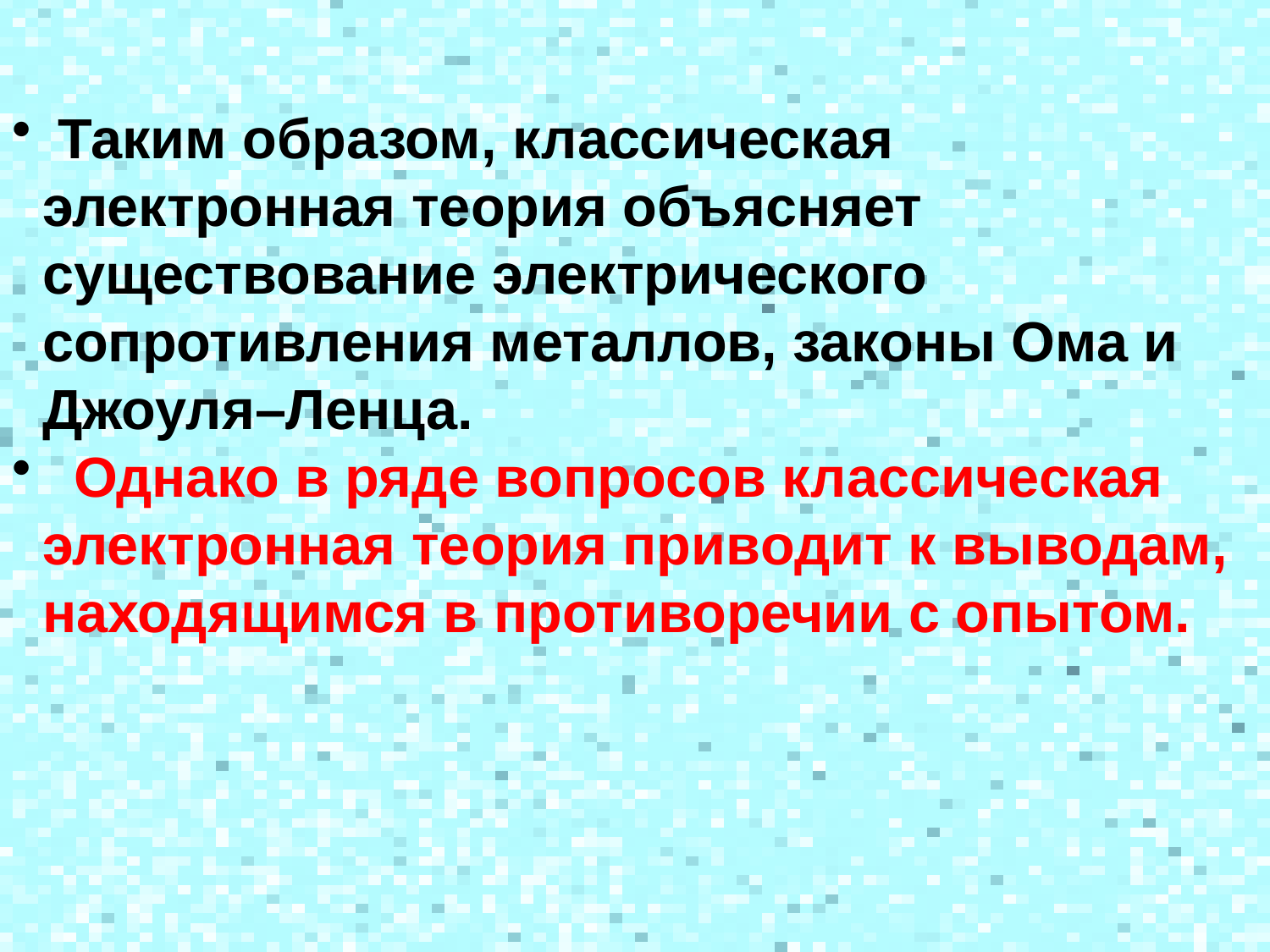

Таким образом, классическая электронная теория объясняет существование электрического сопротивления металлов, законы Ома и Джоуля–Ленца.
  Однако в ряде вопросов классическая электронная теория приводит к выводам, находящимся в противоречии с опытом.